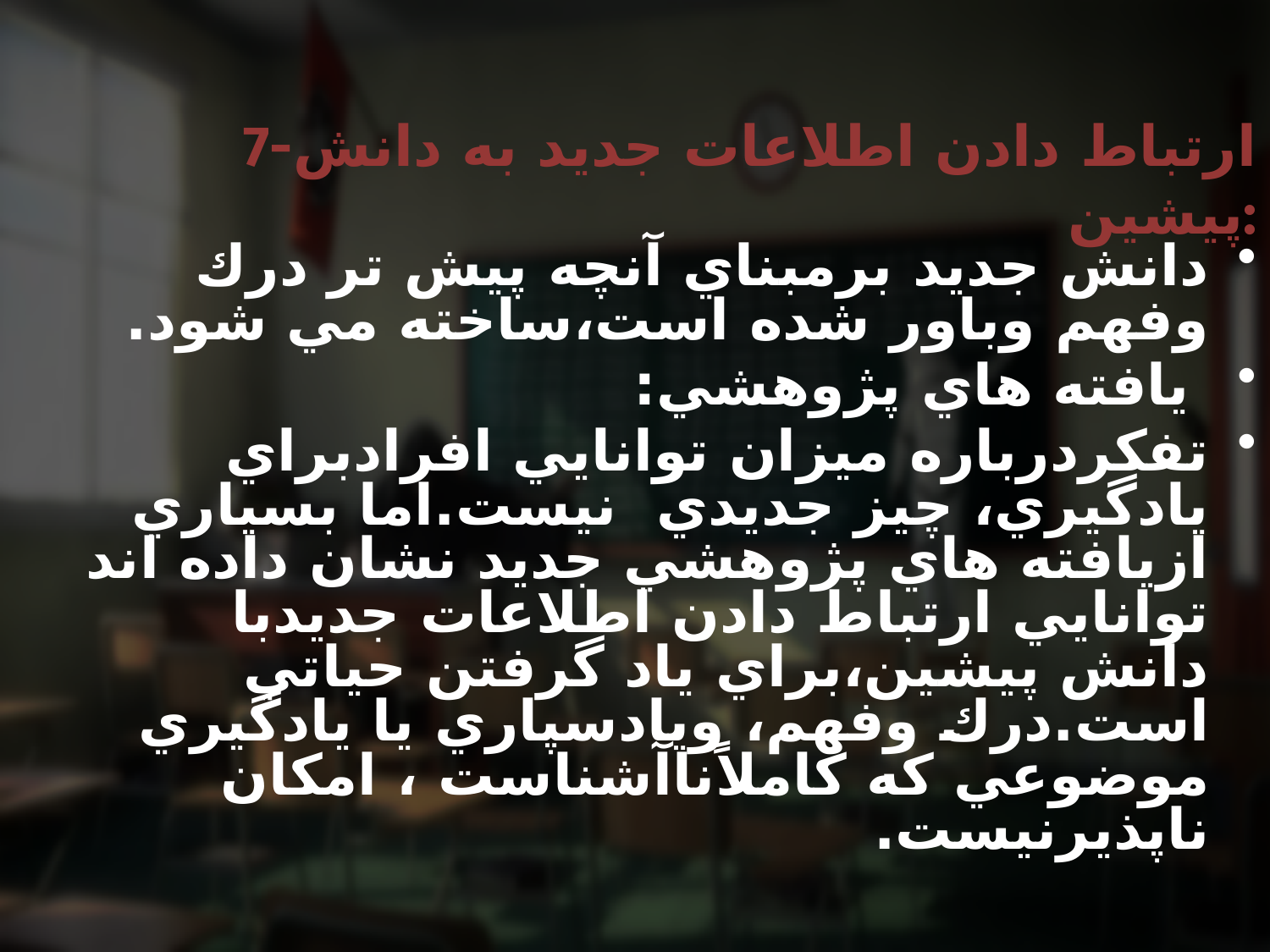

# 7-ارتباط دادن اطلاعات جديد به دانش پيشين:
دانش جديد برمبناي آنچه پيش تر درك وفهم وباور شده است،ساخته مي شود.
 يافته هاي پژوهشي:
تفكردرباره ميزان توانايي افرادبراي يادگيري، چيز جديدي  نيست.اما بسياري ازيافته هاي پژوهشي جديد نشان داده اند توانايي ارتباط دادن اطلاعات جديدبا دانش پيشين،براي ياد گرفتن حياتي است.درك وفهم، ويادسپاري يا يادگيري موضوعي كه كاملاًناآشناست ، امكان ناپذيرنيست.